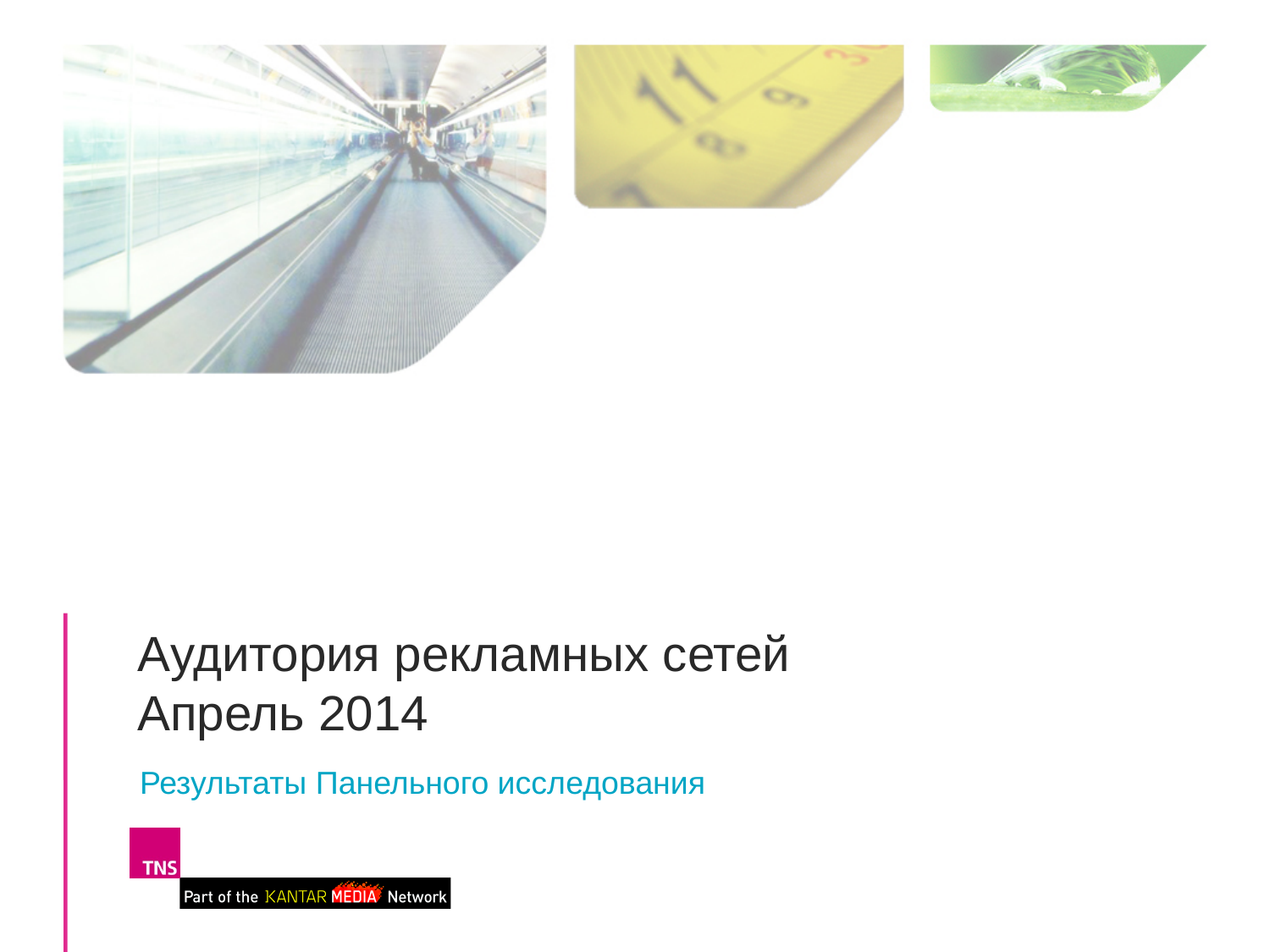

# Аудитория рекламных сетей
Апрель 2014
Результаты Панельного исследования